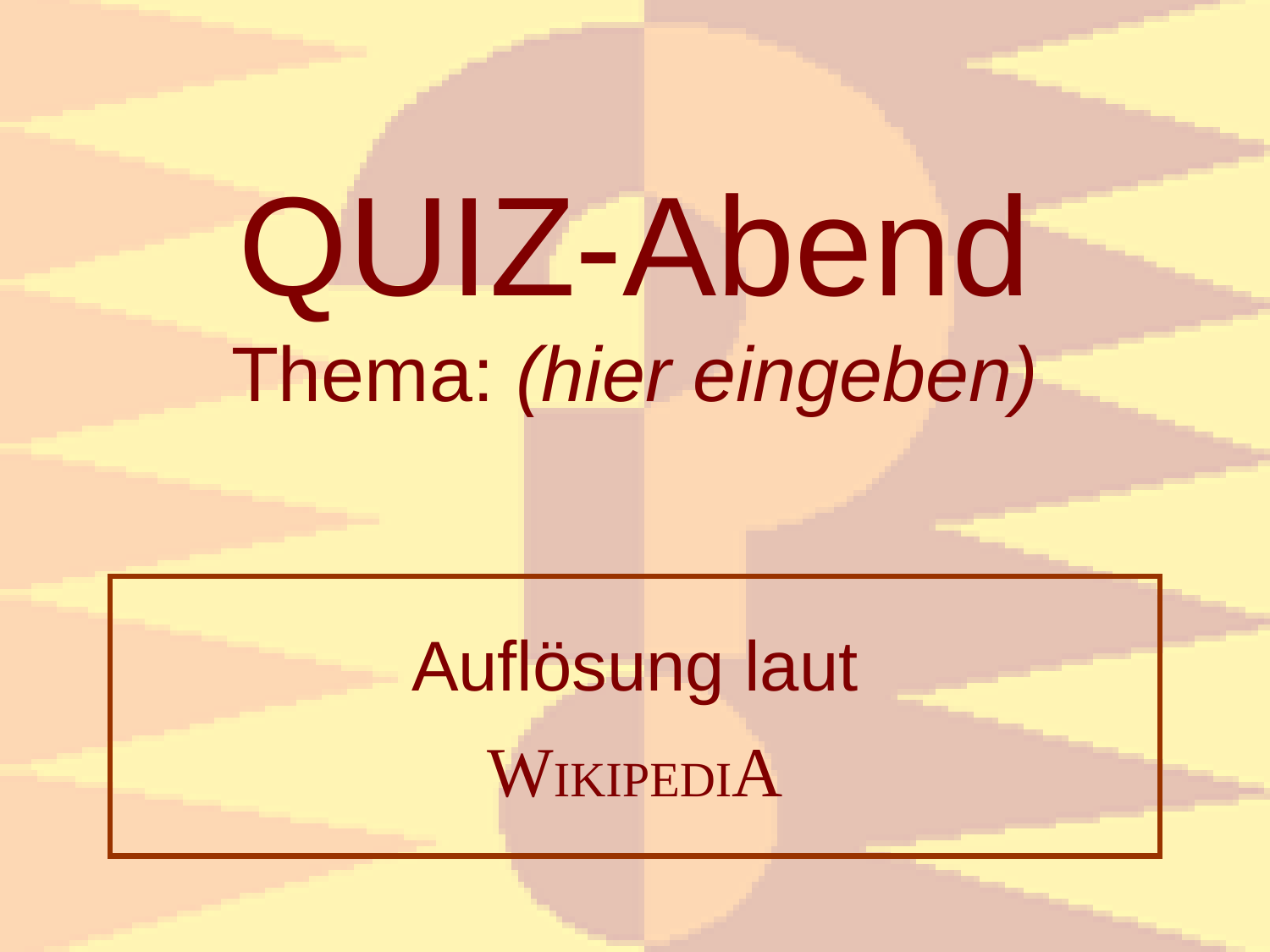

# QUIZ-Abend Thema: (hier eingeben)
Auflösung laut
WIKIPEDIA